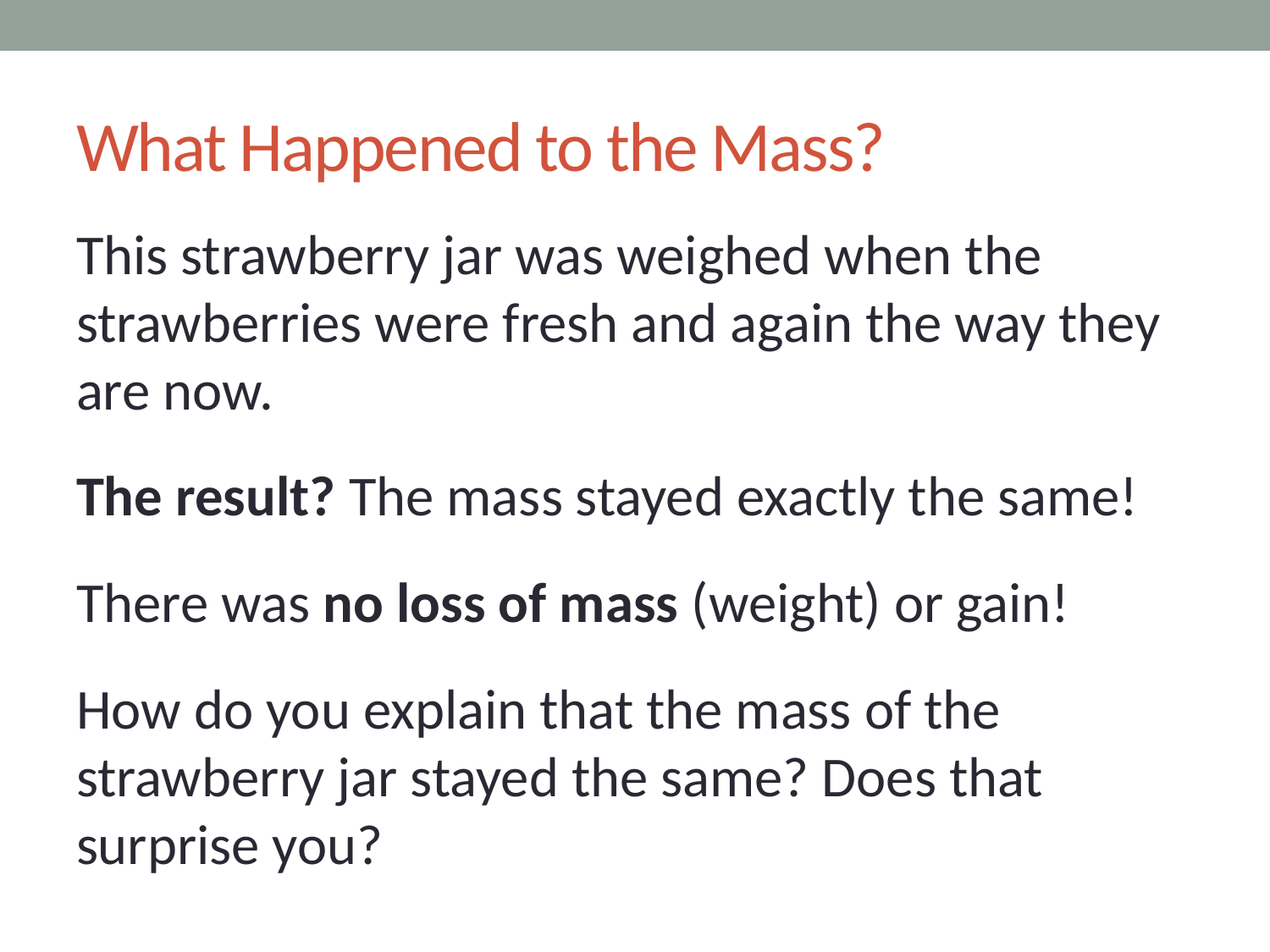

# What Happened to the Mass?
This strawberry jar was weighed when the strawberries were fresh and again the way they are now.
The result? The mass stayed exactly the same!
There was no loss of mass (weight) or gain!
How do you explain that the mass of the strawberry jar stayed the same? Does that surprise you?